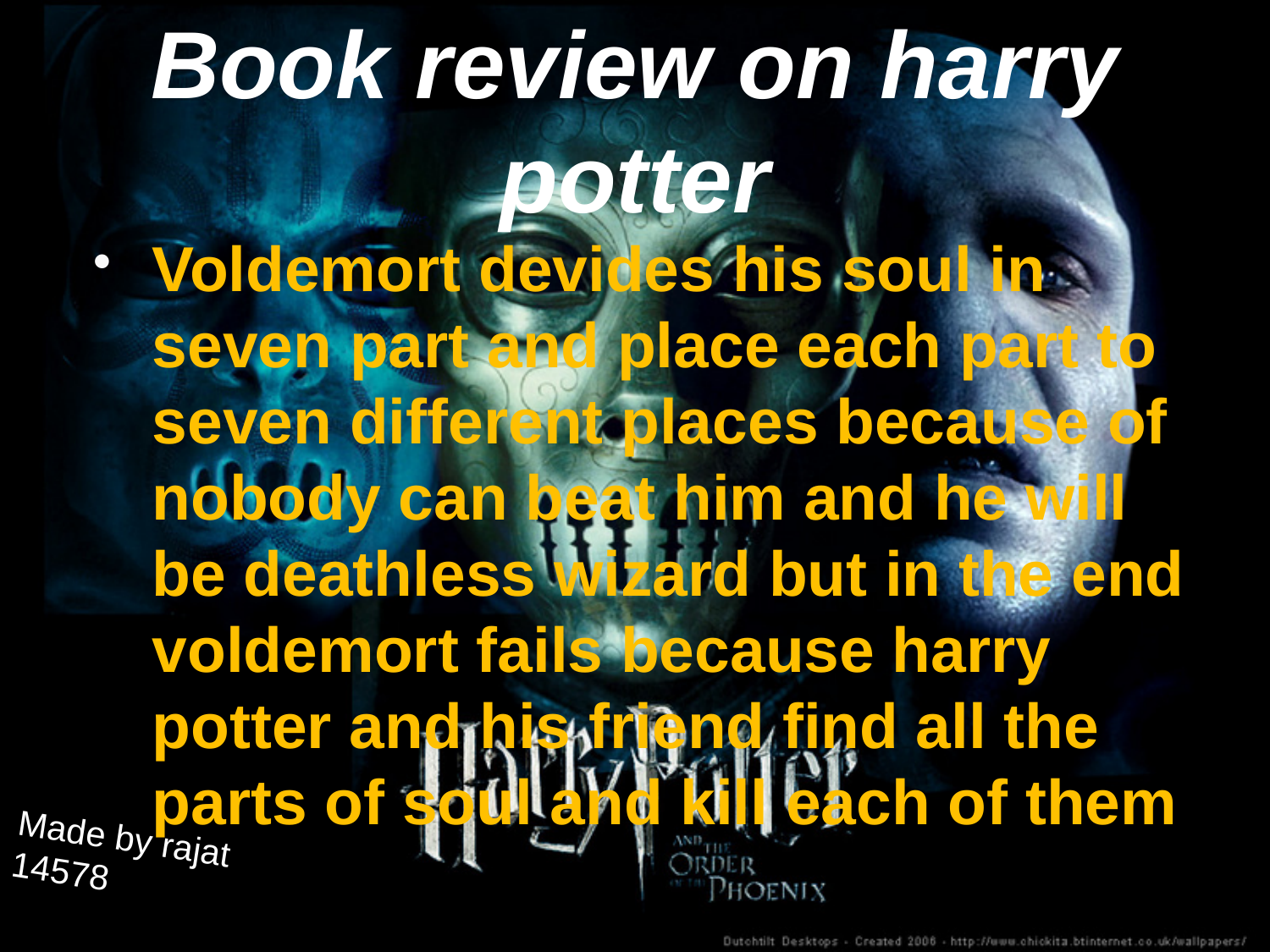

# Book review on harry potter
Voldemort devides his soul in seven part and place each part to seven different places because of nobody can beat him and he will be deathless wizard but in the end voldemort fails because harry potter and his friend find all the parts of soul and kill each of them
Made by rajat
14578